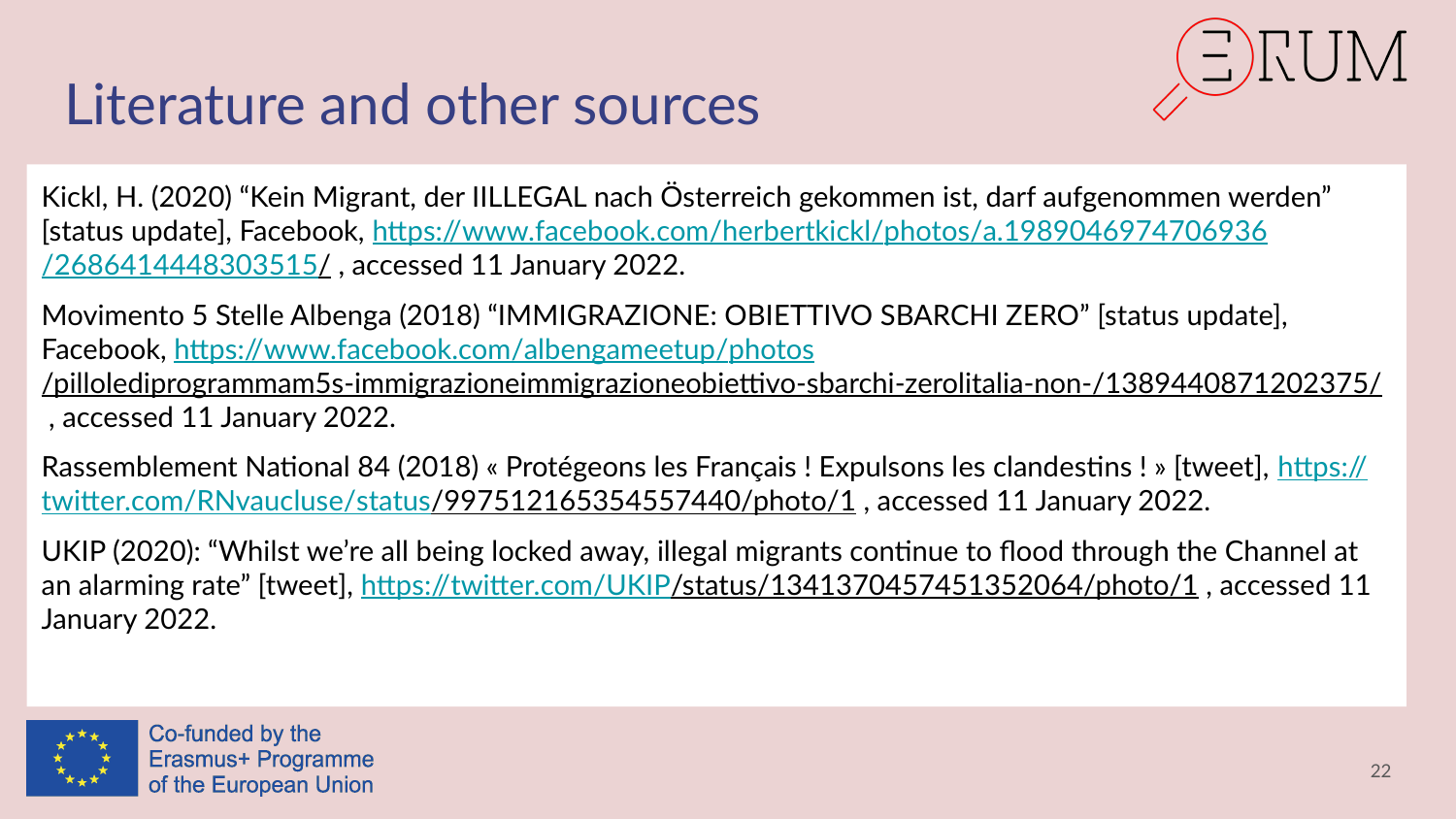

# Literature and other sources
Kickl, H. (2020) “Kein Migrant, der IILLEGAL nach Österreich gekommen ist, darf aufgenommen werden” [status update], Facebook, https://www.facebook.com/herbertkickl/photos/a.1989046974706936/2686414448303515/ , accessed 11 January 2022.
Movimento 5 Stelle Albenga (2018) “IMMIGRAZIONE: OBIETTIVO SBARCHI ZERO” [status update], Facebook, https://www.facebook.com/albengameetup/photos/pillolediprogrammam5s-immigrazioneimmigrazioneobiettivo-sbarchi-zerolitalia-non-/1389440871202375/ , accessed 11 January 2022.
Rassemblement National 84 (2018) « Protégeons les Français ! Expulsons les clandestins ! » [tweet], https://twitter.com/RNvaucluse/status/997512165354557440/photo/1 , accessed 11 January 2022.
UKIP (2020): “Whilst we’re all being locked away, illegal migrants continue to flood through the Channel at an alarming rate” [tweet], https://twitter.com/UKIP/status/1341370457451352064/photo/1 , accessed 11 January 2022.

22